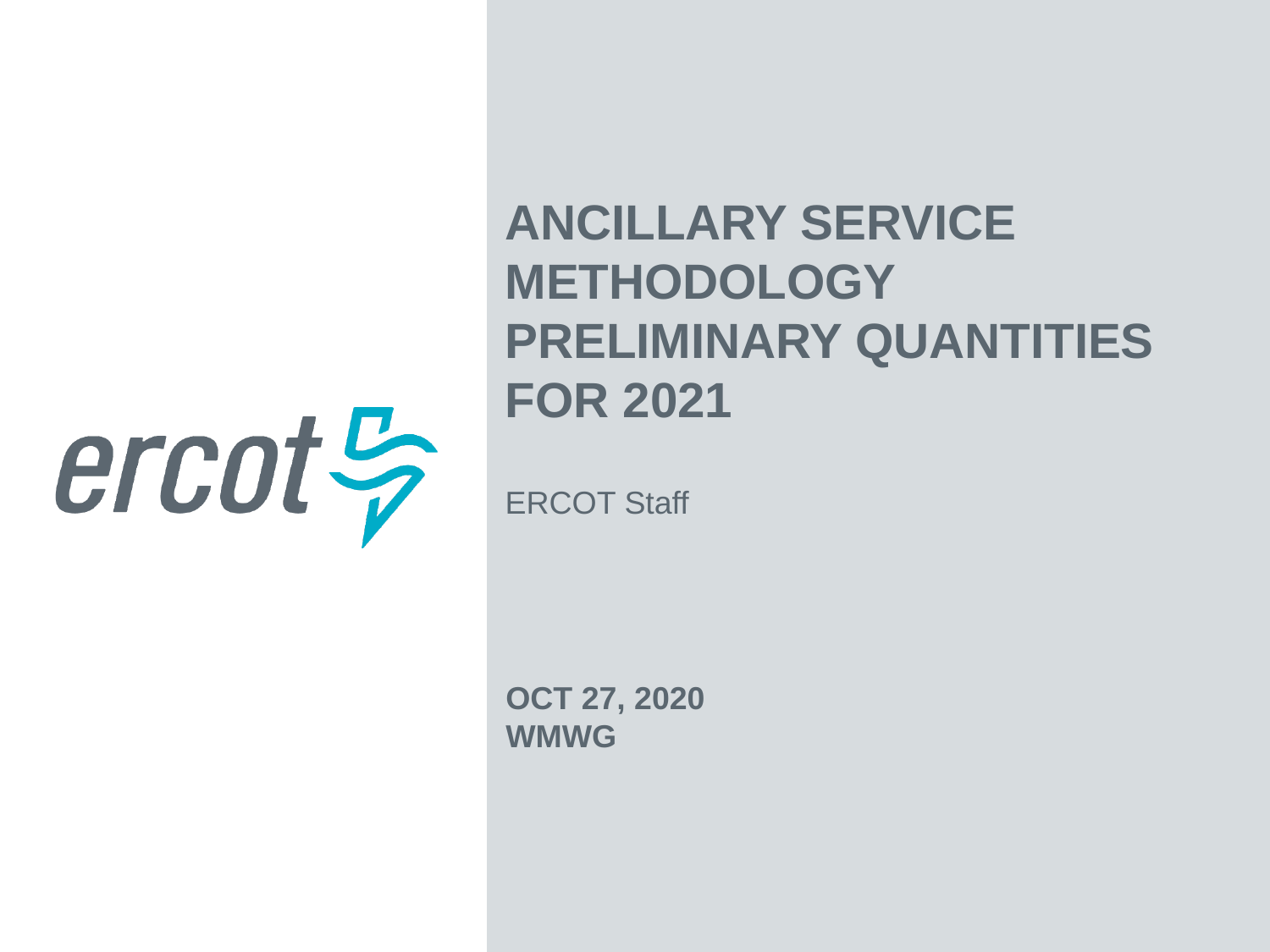

Ancillary Service Methodology
Preliminary Quantities For 2021
ERCOT Staff
Oct 27, 2020
WMWG